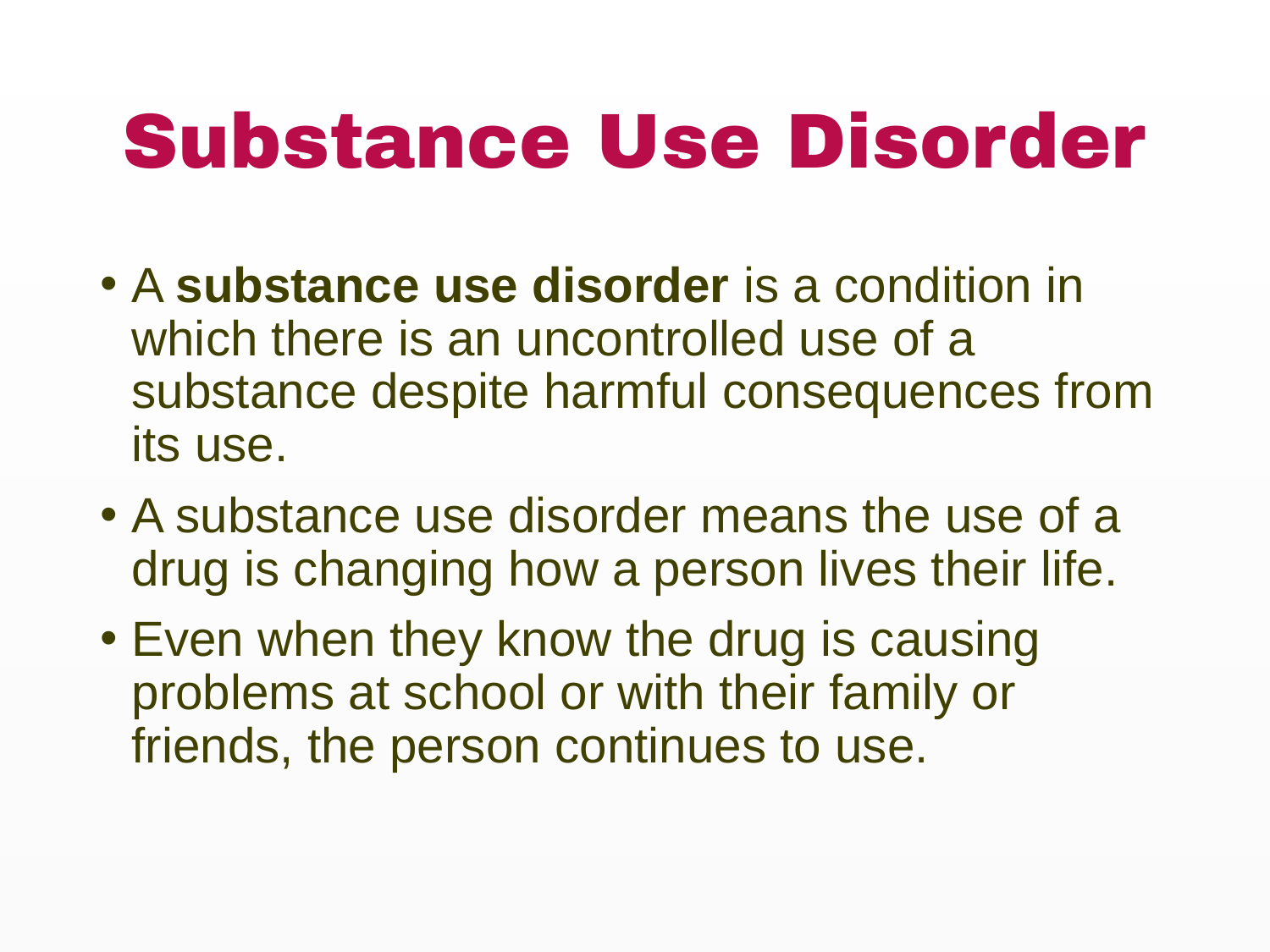

# Substance Use Disorder
A substance use disorder is a condition in which there is an uncontrolled use of a substance despite harmful consequences from its use.
A substance use disorder means the use of a drug is changing how a person lives their life.
Even when they know the drug is causing problems at school or with their family or friends, the person continues to use.